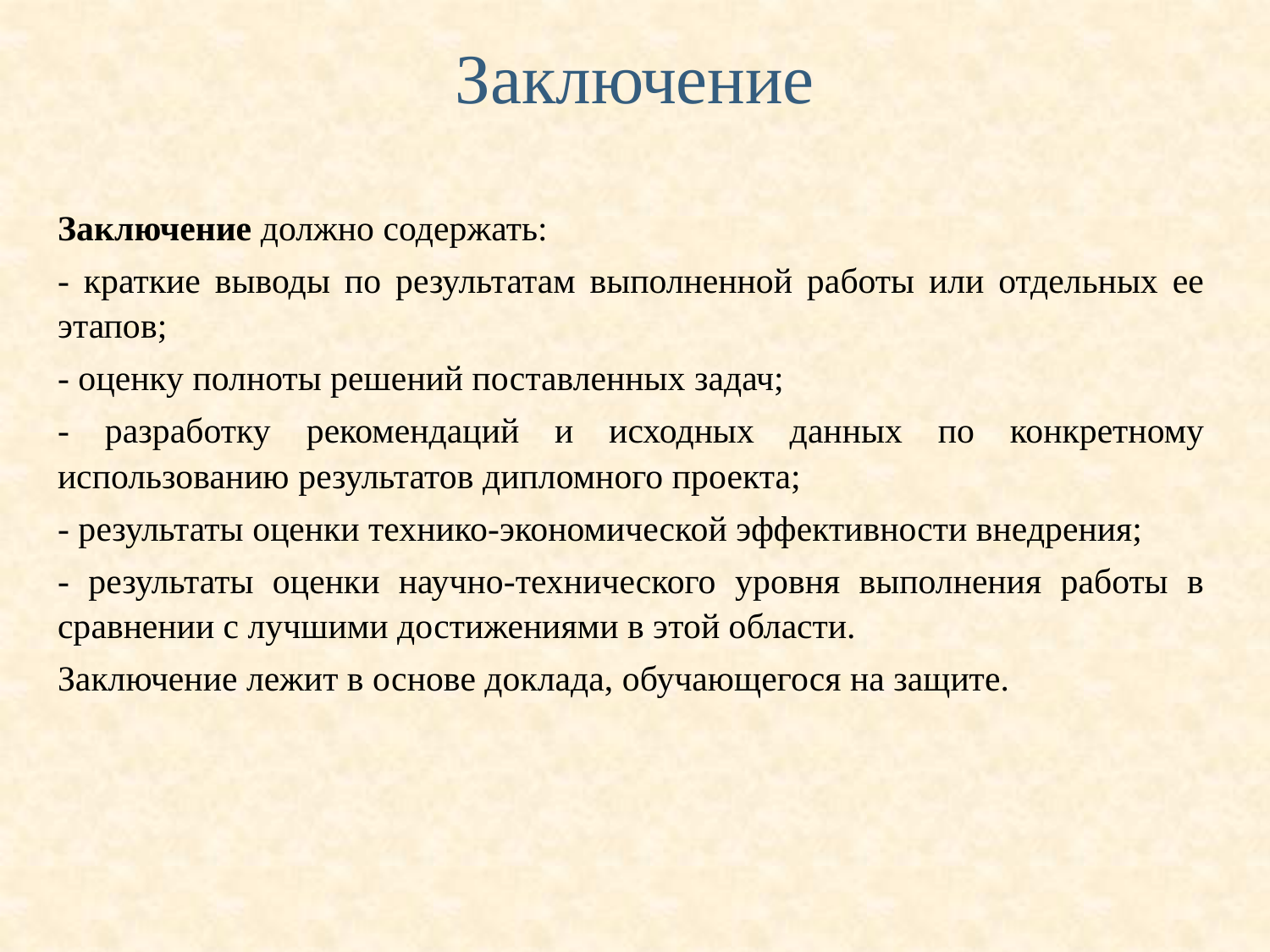

# Заключение
Заключение должно содержать:
- краткие выводы по результатам выполненной работы или отдельных ее этапов;
- оценку полноты решений поставленных задач;
- разработку рекомендаций и исходных данных по конкретному использованию результатов дипломного проекта;
- результаты оценки технико-экономической эффективности внедрения;
- результаты оценки научно-технического уровня выполнения работы в сравнении с лучшими достижениями в этой области.
Заключение лежит в основе доклада, обучающегося на защите.